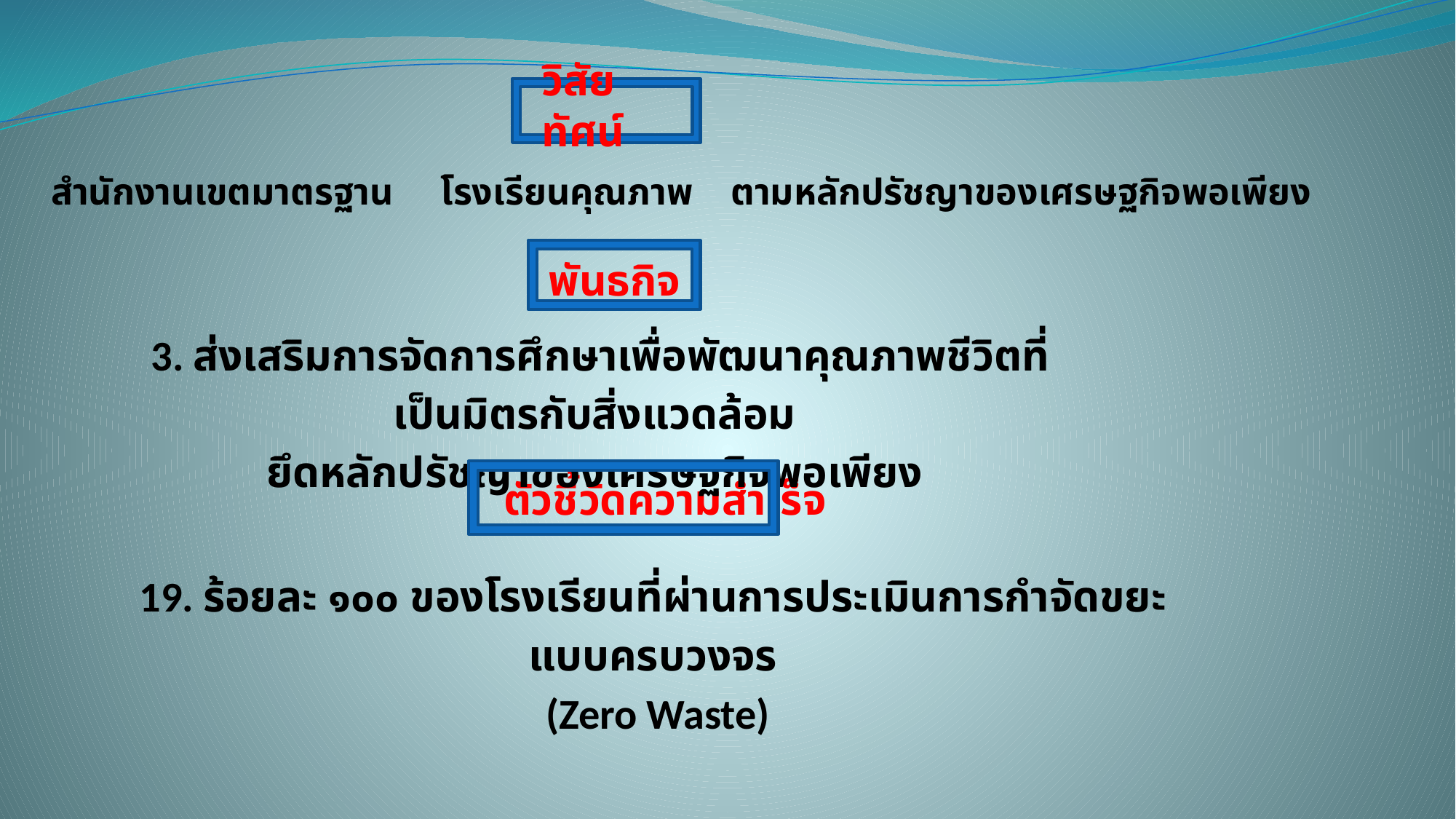

วิสัยทัศน์

          สำนักงานเขตมาตรฐาน     โรงเรียนคุณภาพ    ตามหลักปรัชญาของเศรษฐกิจพอเพียง

พันธกิจ
3. ส่งเสริมการจัดการศึกษาเพื่อพัฒนาคุณภาพชีวิตที่เป็นมิตรกับสิ่งแวดล้อม
ยึดหลักปรัชญาของเศรษฐกิจพอเพียง

ตัวชี้วัดความสำเร็จ
19. ร้อยละ ๑๐๐ ของโรงเรียนที่ผ่านการประเมินการกำจัดขยะแบบครบวงจร
 (Zero Waste)